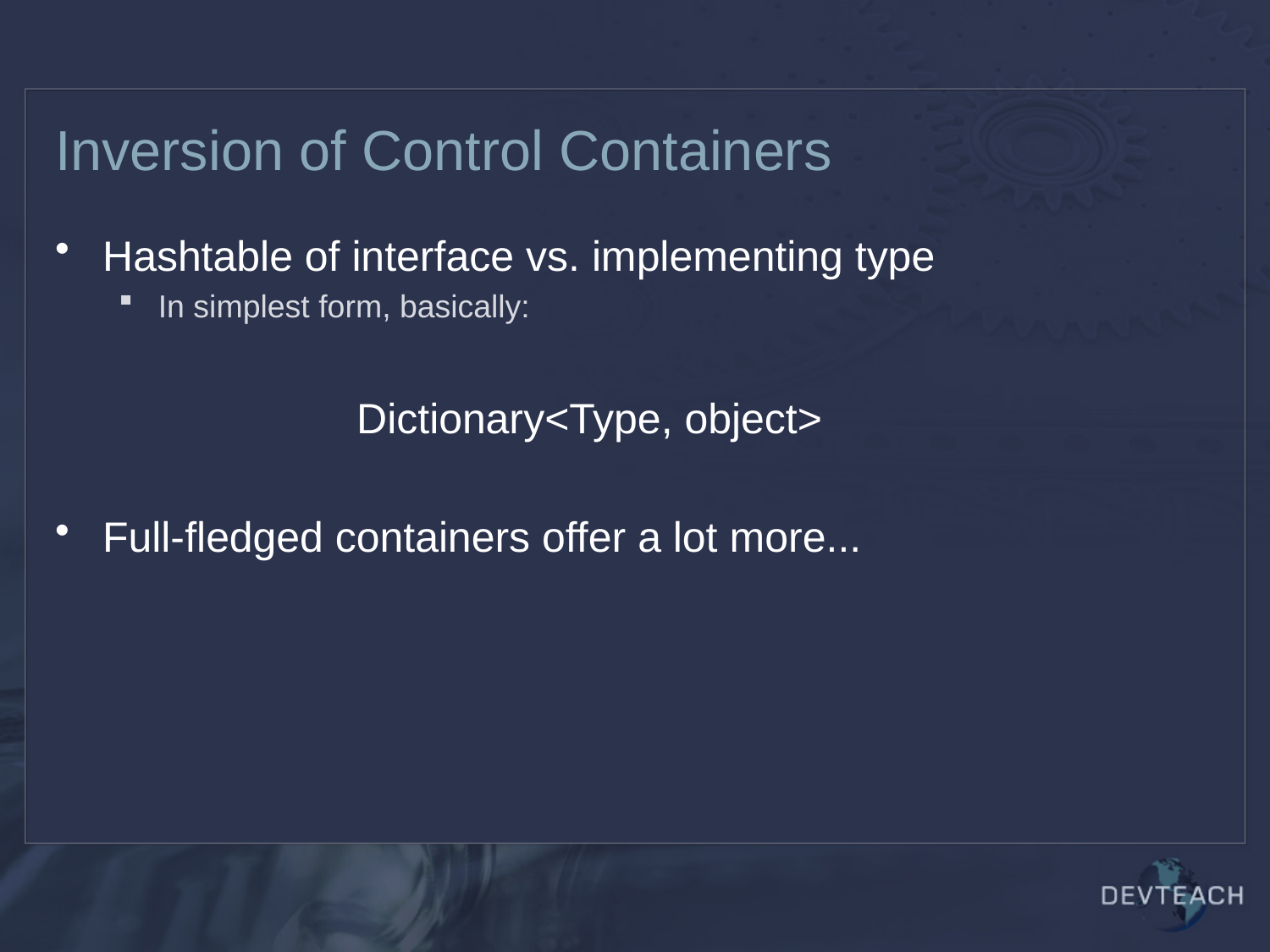

# Inversion of Control Containers
Hashtable of interface vs. implementing type
In simplest form, basically:

			Dictionary<Type, object>

Full-fledged containers offer a lot more...